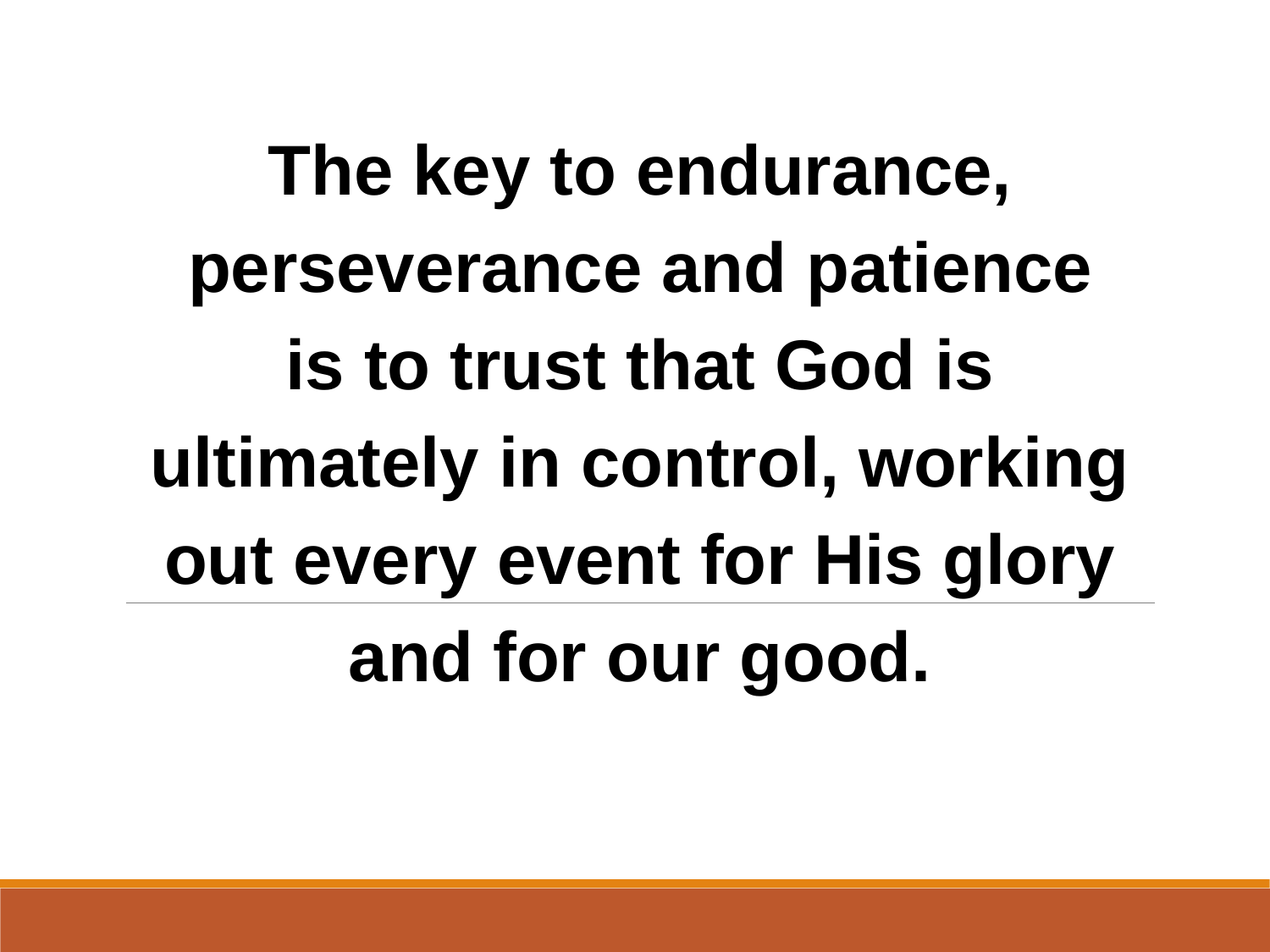

The key to endurance, perseverance and patience is to trust that God is ultimately in control, working out every event for His glory and for our good.